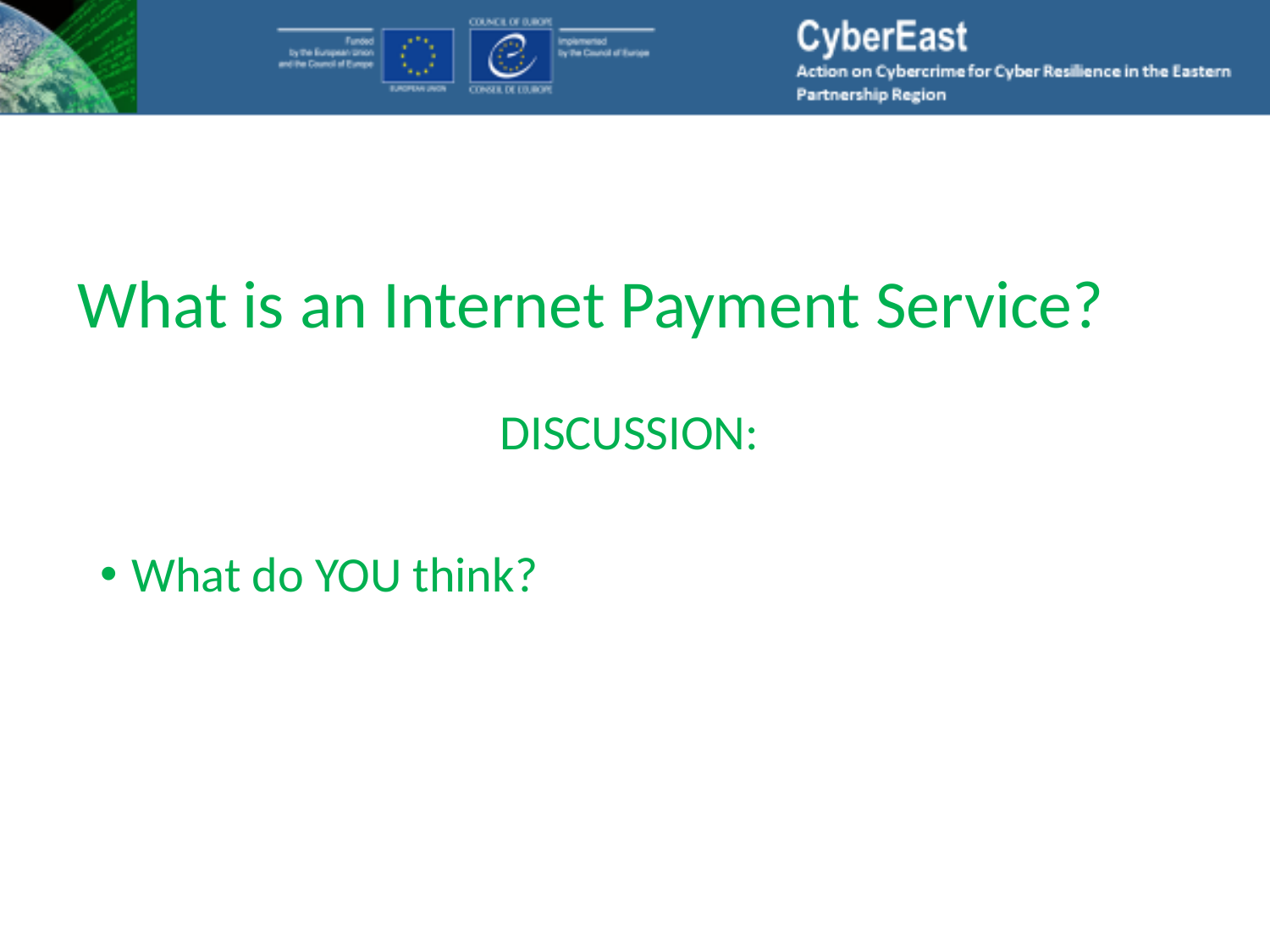

# What is an Internet Payment Service?

DISCUSSION:

What do YOU think?